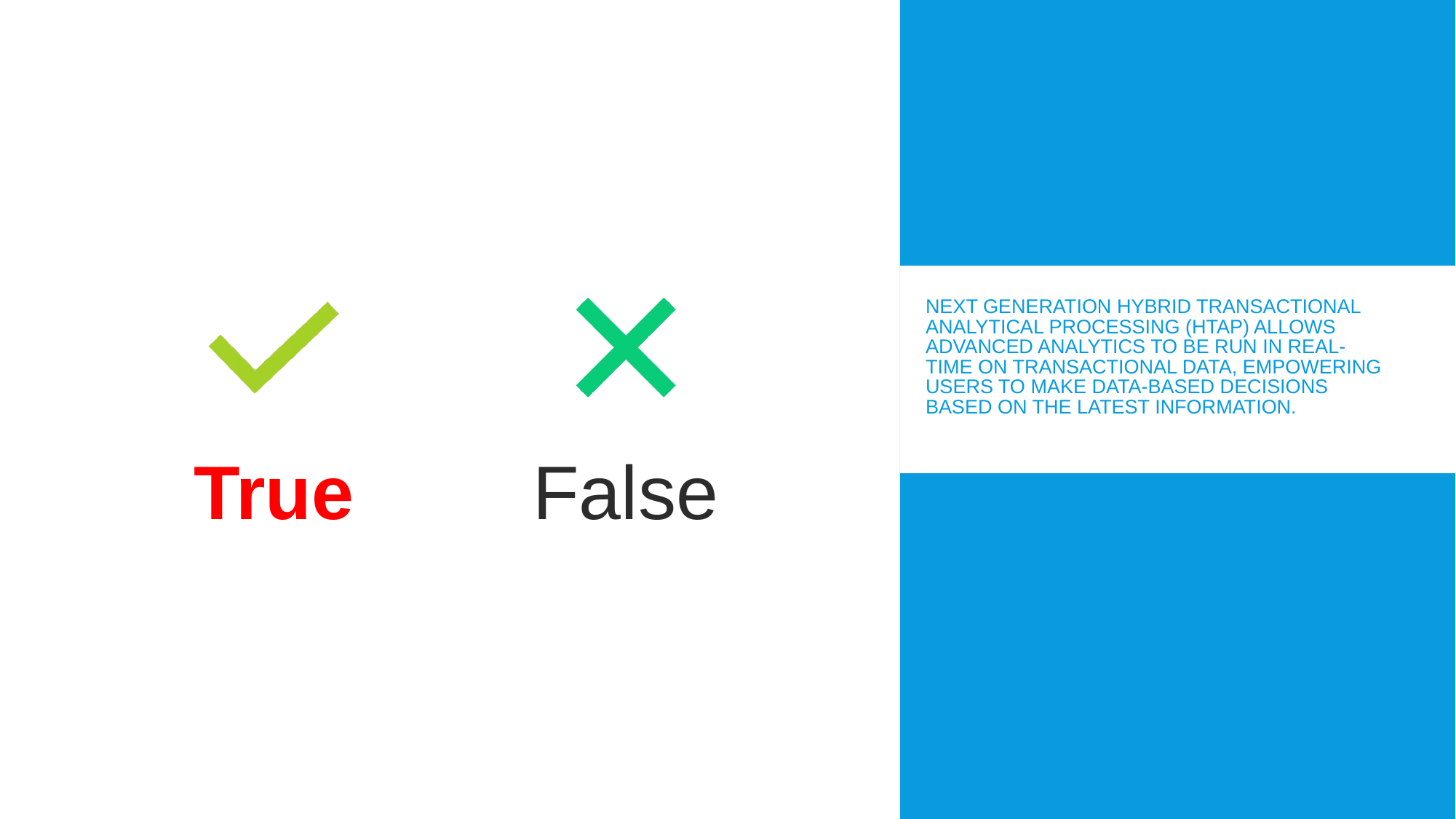

True
False

# Next Generation Hybrid Transactional Analytical Processing (HTAP) allows Advanced Analytics to be run in real- time on transactional data, empowering users to make data-based decisions based on the latest information.